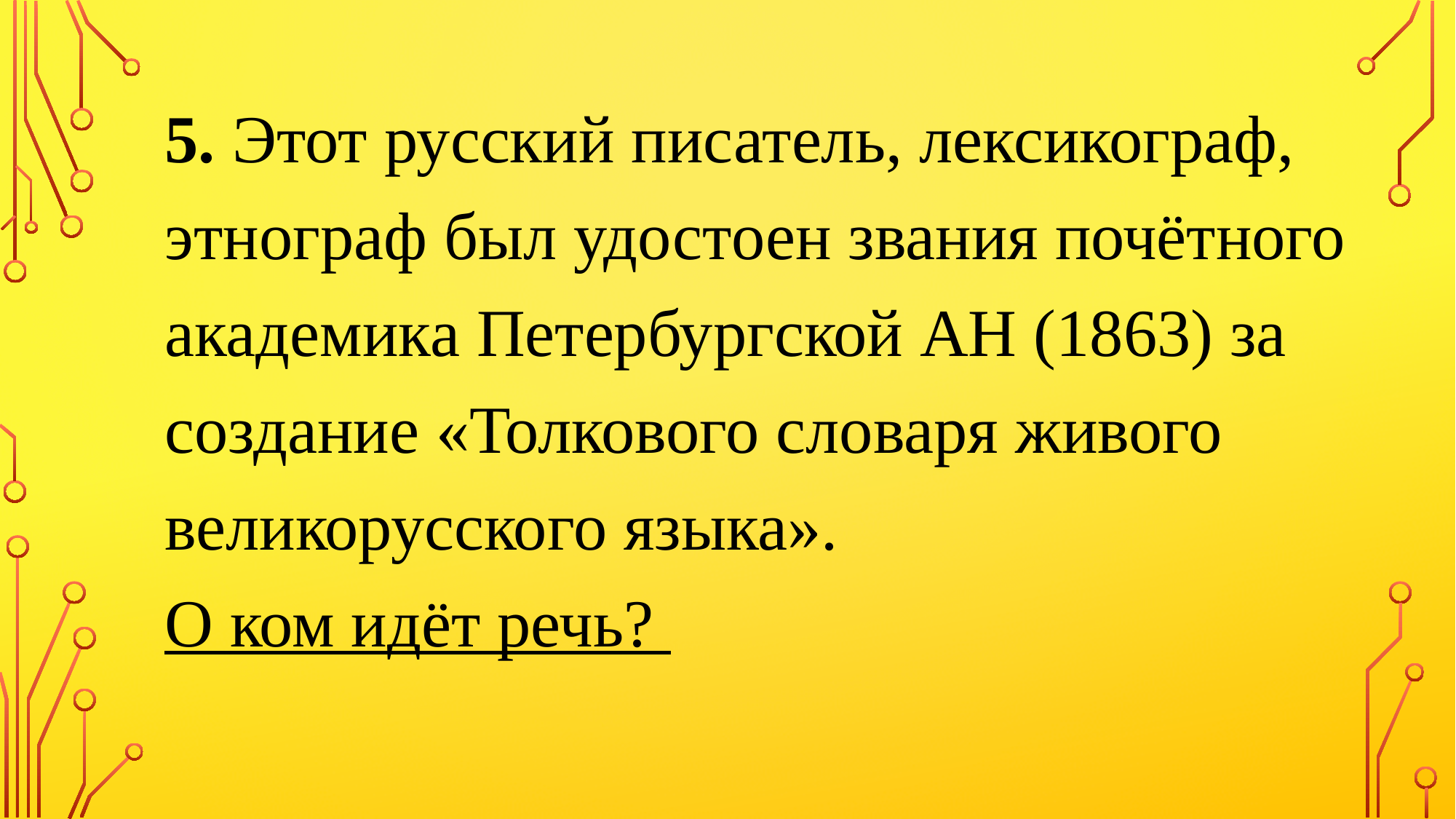

5. Этот русский писатель, лексикограф, этнограф был удостоен звания почётного академика Петербургской АН (1863) за создание «Толкового словаря живого великорусского языка».
О ком идёт речь?